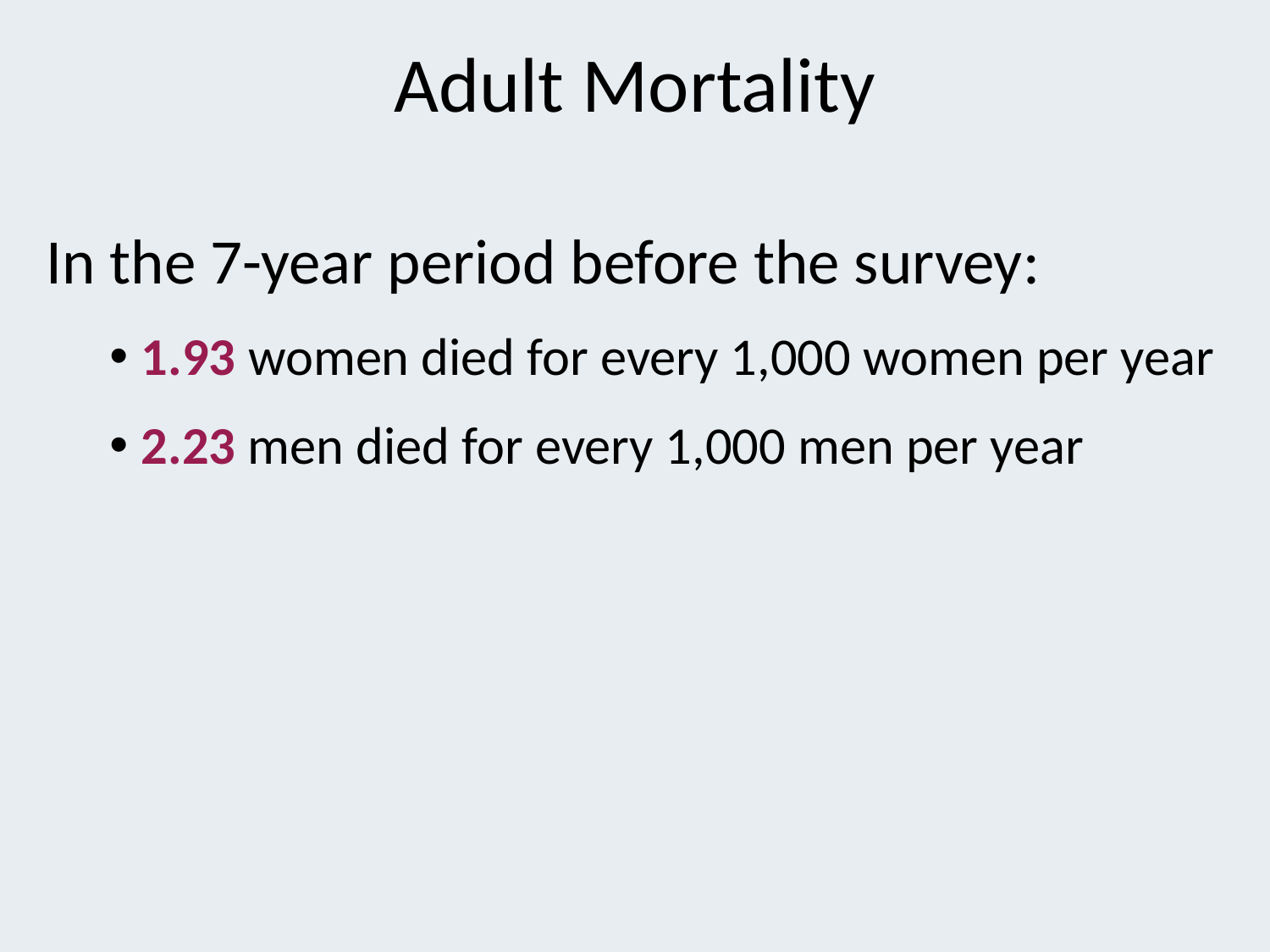

# Adult Mortality
In the 7-year period before the survey:
1.93 women died for every 1,000 women per year
2.23 men died for every 1,000 men per year